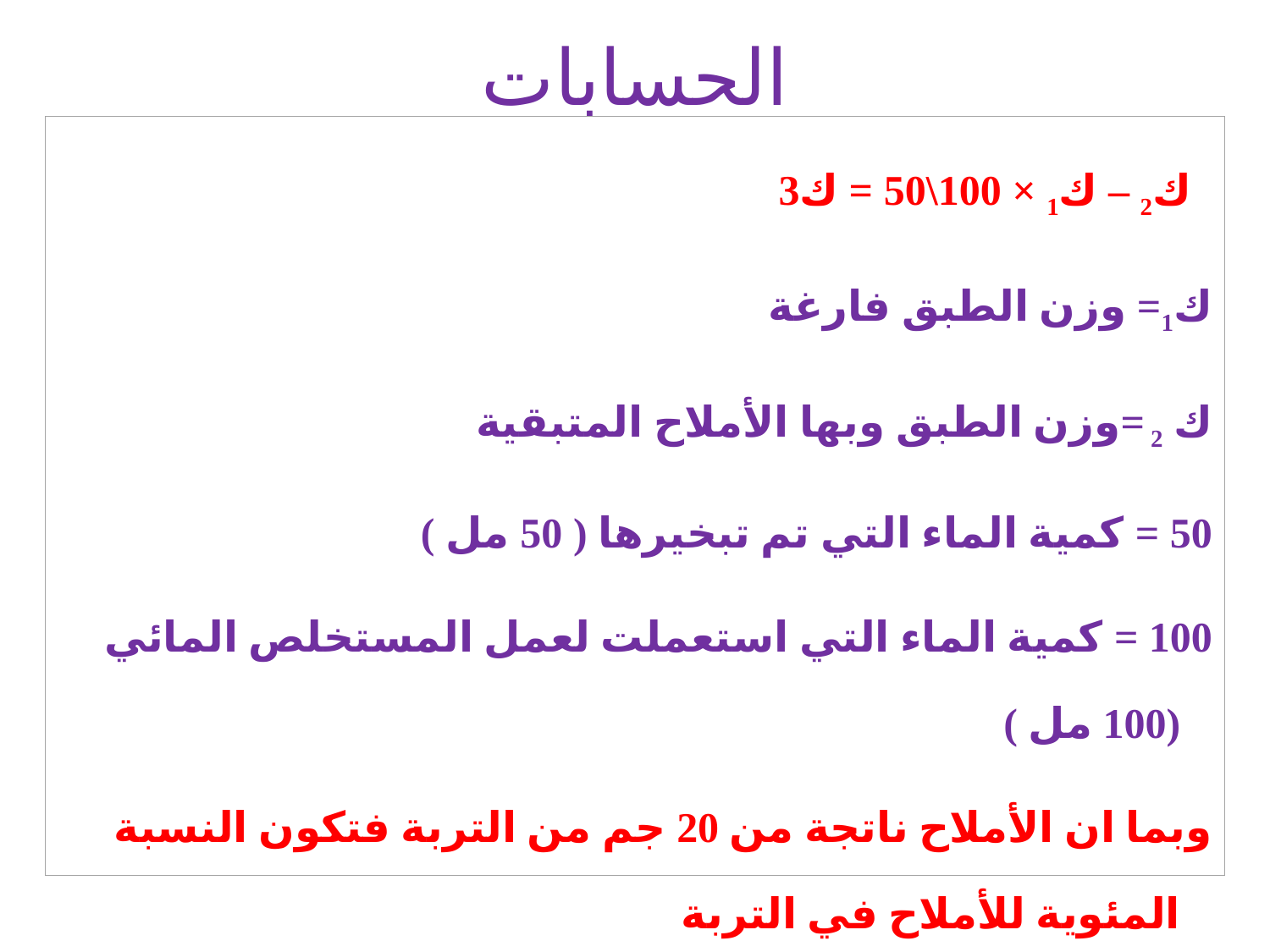

# الحسابات
  ك2 – ك1 × 100\50 = ك3
ك1= وزن الطبق فارغة
ك 2 =وزن الطبق وبها الأملاح المتبقية
50 = كمية الماء التي تم تبخيرها ( 50 مل )
100 = كمية الماء التي استعملت لعمل المستخلص المائي (100 مل )
وبما ان الأملاح ناتجة من 20 جم من التربة فتكون النسبة المئوية للأملاح في التربة
= ك3 × 100\20